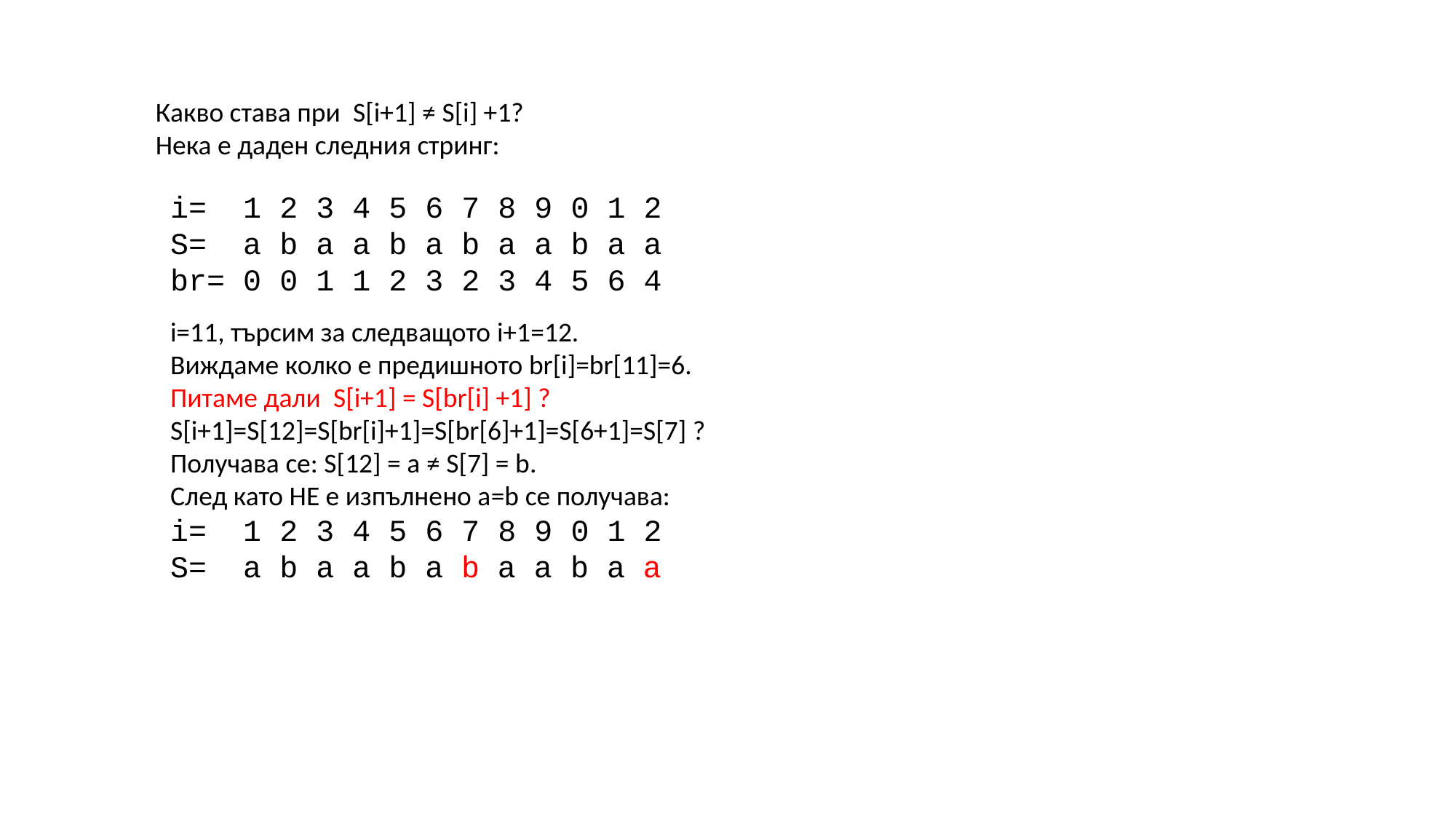

Какво става при  S[i+1] ≠ S[i] +1?
Нека е даден следния стринг:
i=  1 2 3 4 5 6 7 8 9 0 1 2
S=  a b a a b a b a a b a a
br= 0 0 1 1 2 3 2 3 4 5 6 4
i=11, търсим за следващото i+1=12.
Виждаме колко е предишното br[i]=br[11]=6.
Питаме дали  S[i+1] = S[br[i] +1] ?
S[i+1]=S[12]=S[br[i]+1]=S[br[6]+1]=S[6+1]=S[7] ?
Получава се: S[12] = a ≠ S[7] = b.
След като НЕ е изпълнено а=b се получава:
i=  1 2 3 4 5 6 7 8 9 0 1 2
S=  a b a a b a b a a b a a